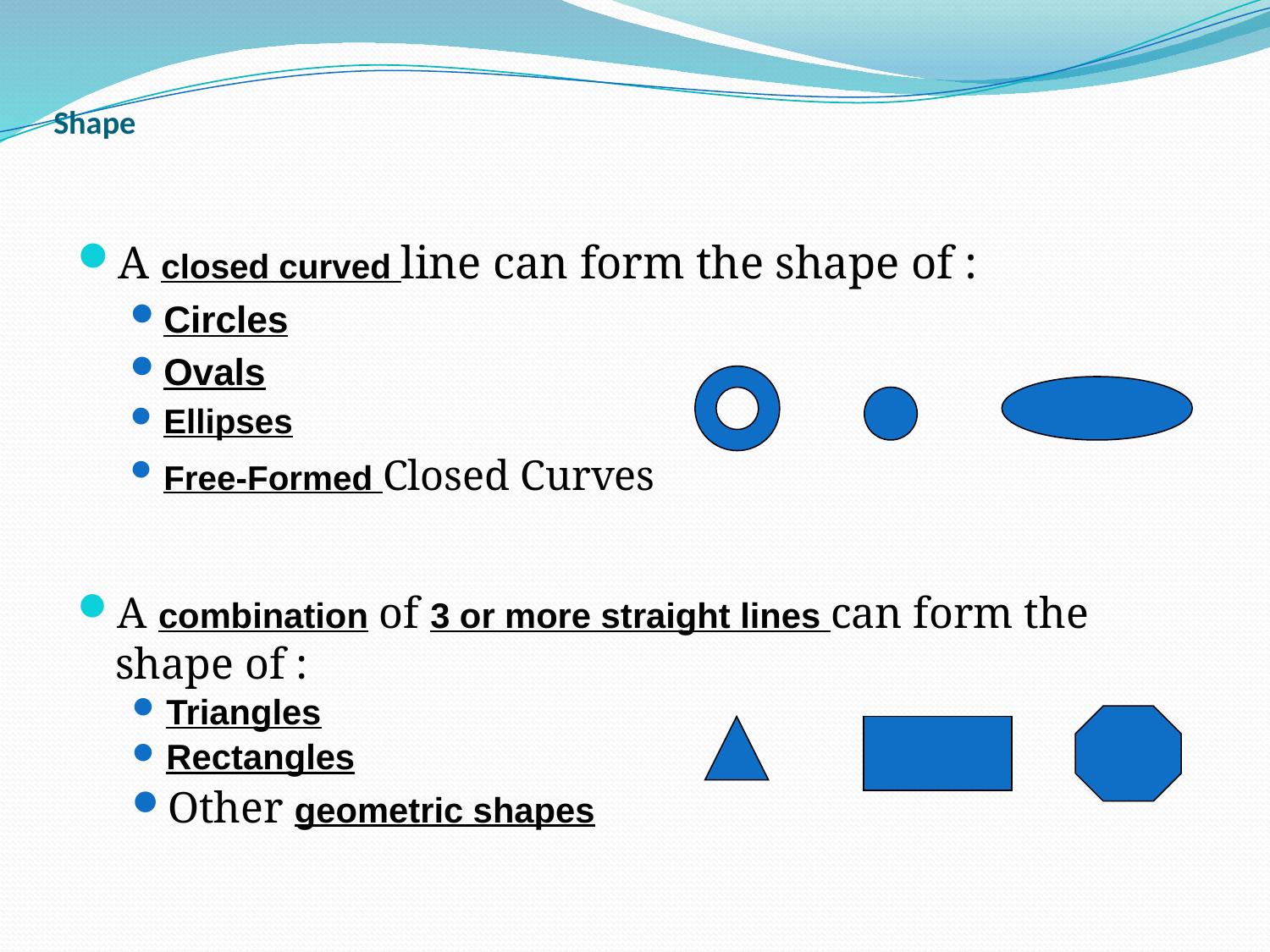

# Shape

A closed curved line can form the shape of :
Circles
Ovals
Ellipses
Free-Formed Closed Curves

A combination of 3 or more straight lines can form the shape of :
Triangles
Rectangles
Other geometric shapes